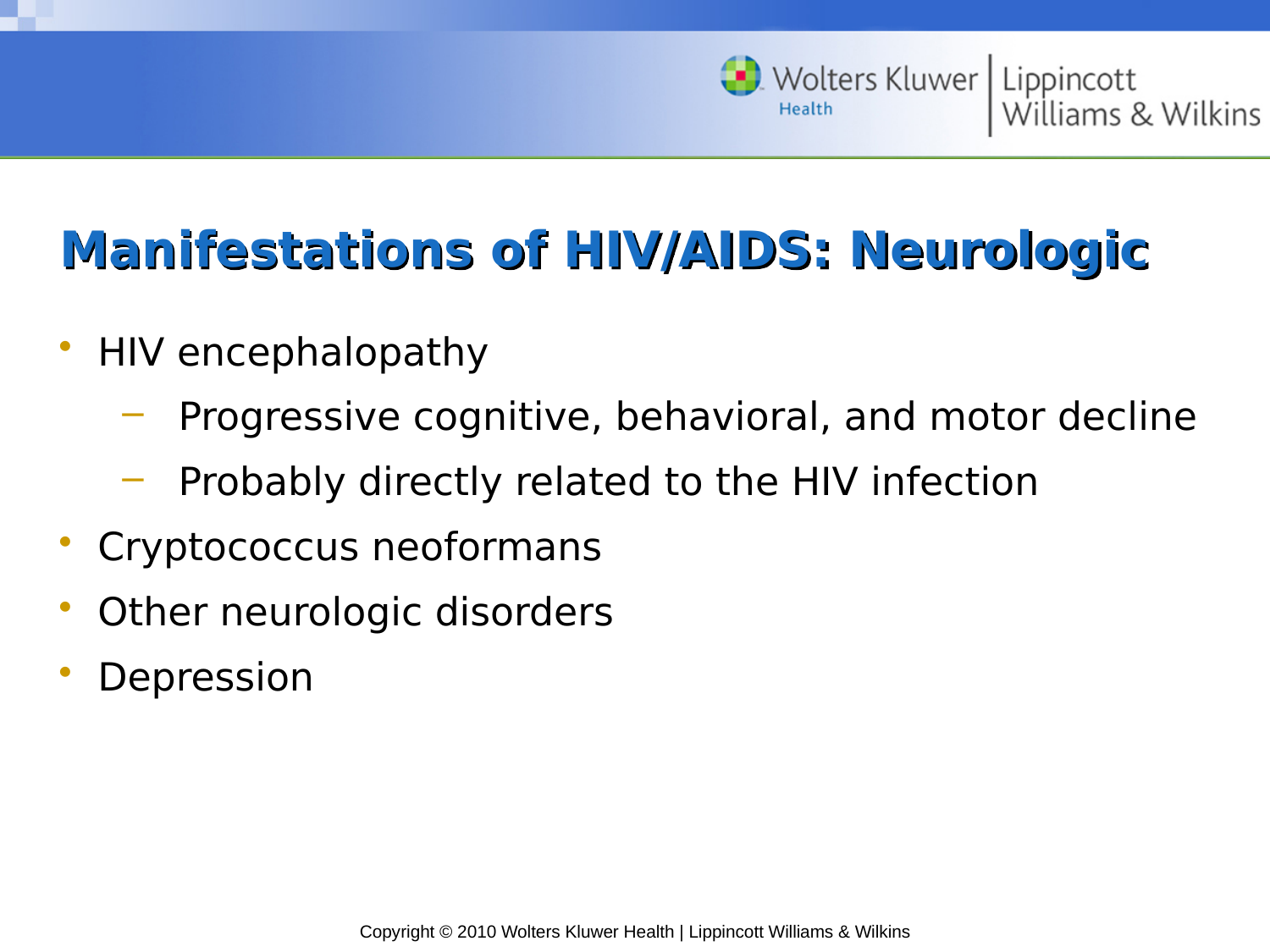

# Manifestations of HIV/AIDS: Neurologic
HIV encephalopathy
Progressive cognitive, behavioral, and motor decline
Probably directly related to the HIV infection
Cryptococcus neoformans
Other neurologic disorders
Depression